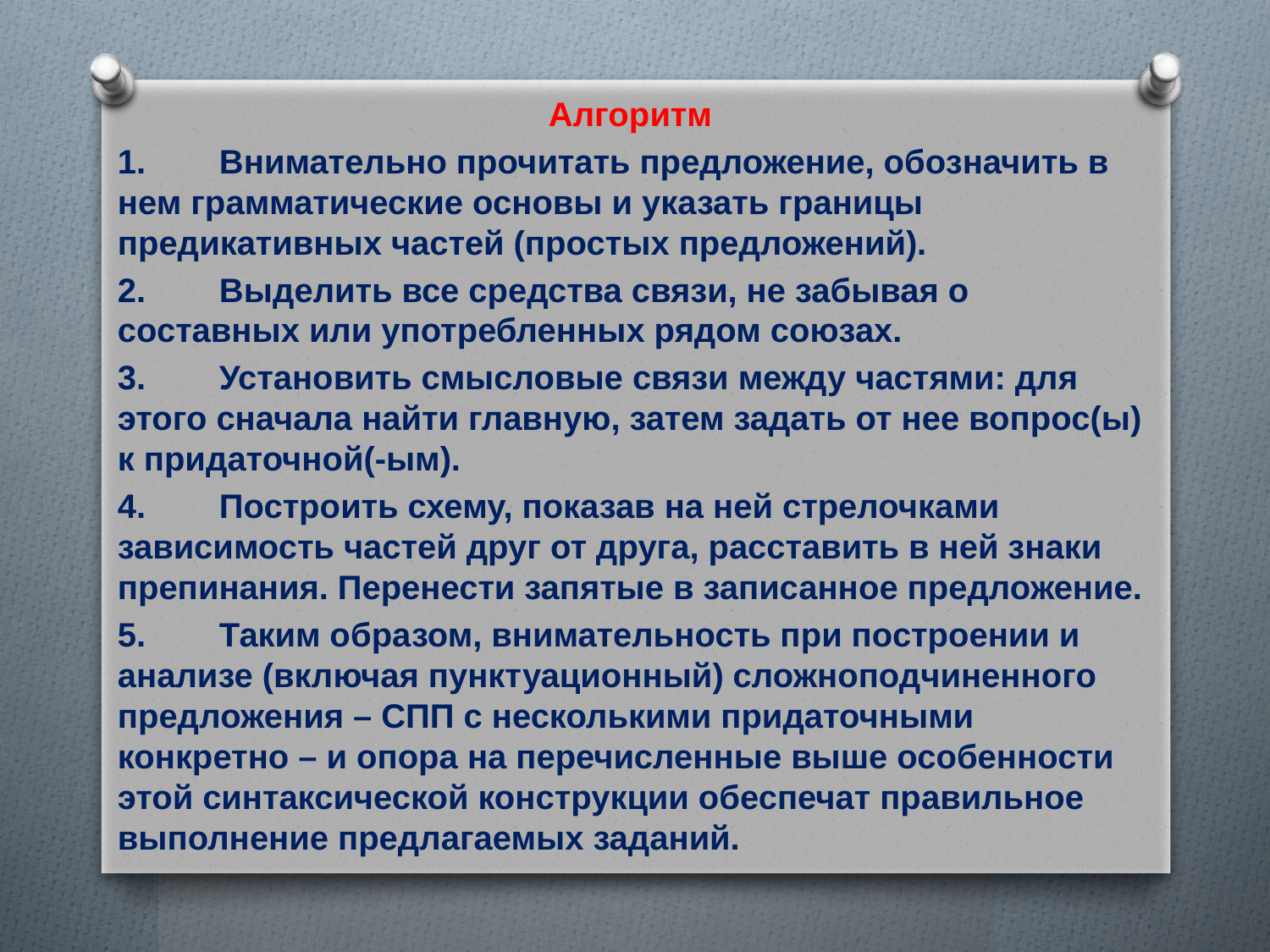

Алгоритм
1.	Внимательно прочитать предложение, обозначить в нем грамматические основы и указать границы предикативных частей (простых предложений).
2.	Выделить все средства связи, не забывая о составных или употребленных рядом союзах.
3.	Установить смысловые связи между частями: для этого сначала найти главную, затем задать от нее вопрос(ы) к придаточной(-ым).
4.	Построить схему, показав на ней стрелочками зависимость частей друг от друга, расставить в ней знаки препинания. Перенести запятые в записанное предложение.
5.	Таким образом, внимательность при построении и анализе (включая пунктуационный) сложноподчиненного предложения – СПП с несколькими придаточными конкретно – и опора на перечисленные выше особенности этой синтаксической конструкции обеспечат правильное выполнение предлагаемых заданий.